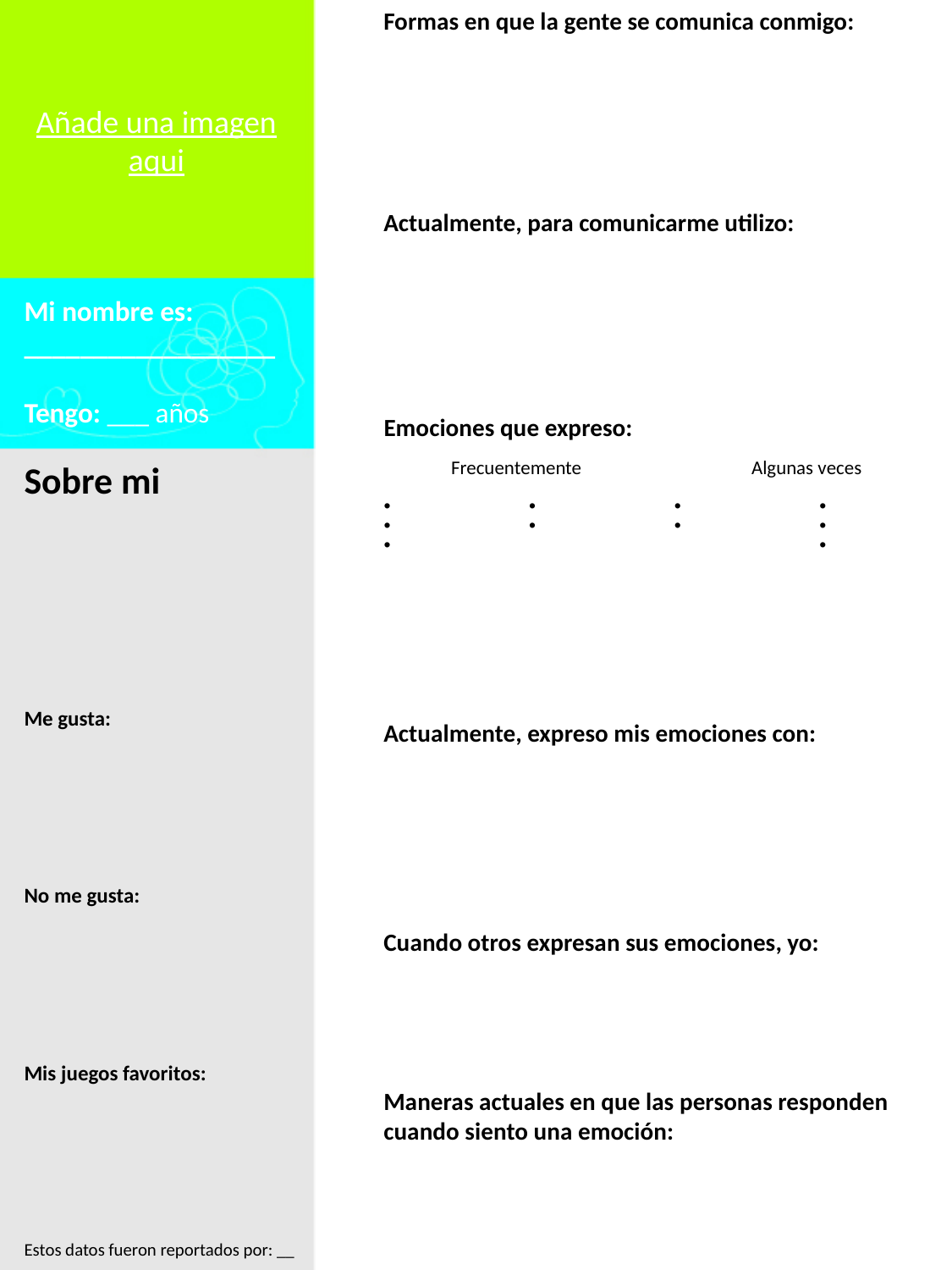

Formas en que la gente se comunica conmigo:

Añade una imagen aqui
Actualmente, para comunicarme utilizo:

Mi nombre es:
__________________

Tengo: ___ años
| Emociones que expreso: |  |  |  |
| --- | --- | --- | --- |
| Frecuentemente |  | Algunas veces |  |
|  |  |  |  |
Sobre mi

Me gusta:

No me gusta:

Mis juegos favoritos:

Actualmente, expreso mis emociones con:

Cuando otros expresan sus emociones, yo:

Maneras actuales en que las personas responden cuando siento una emoción:

Estos datos fueron reportados por: __